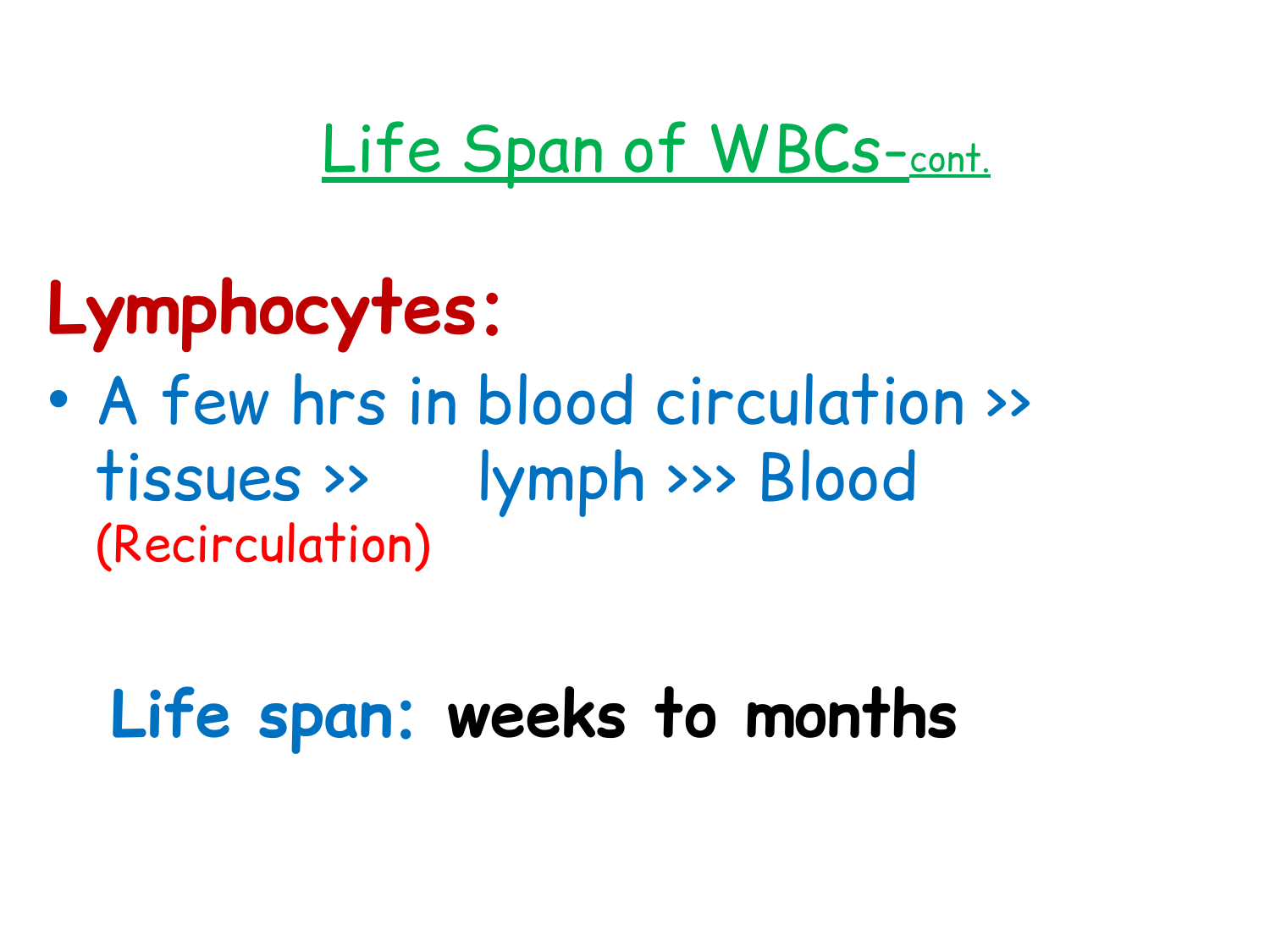

# Life Span of WBCs-cont.
Lymphocytes:
A few hrs in blood circulation >> tissues >> 	lymph >>> Blood (Recirculation)

Life span: weeks to months